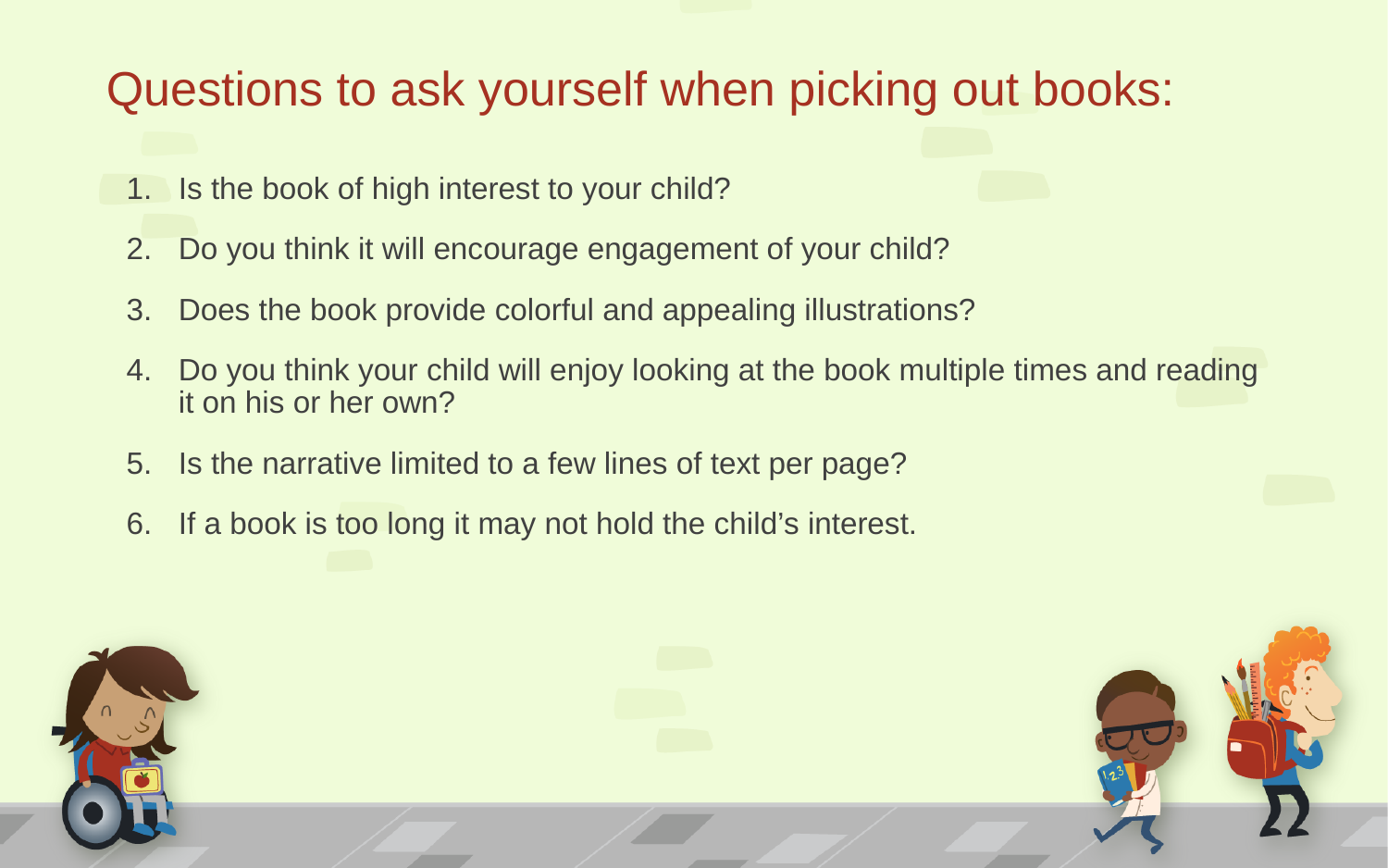

# Questions to ask yourself when picking out books:
Is the book of high interest to your child?
Do you think it will encourage engagement of your child?
Does the book provide colorful and appealing illustrations?
Do you think your child will enjoy looking at the book multiple times and reading it on his or her own?
Is the narrative limited to a few lines of text per page?
If a book is too long it may not hold the child’s interest.